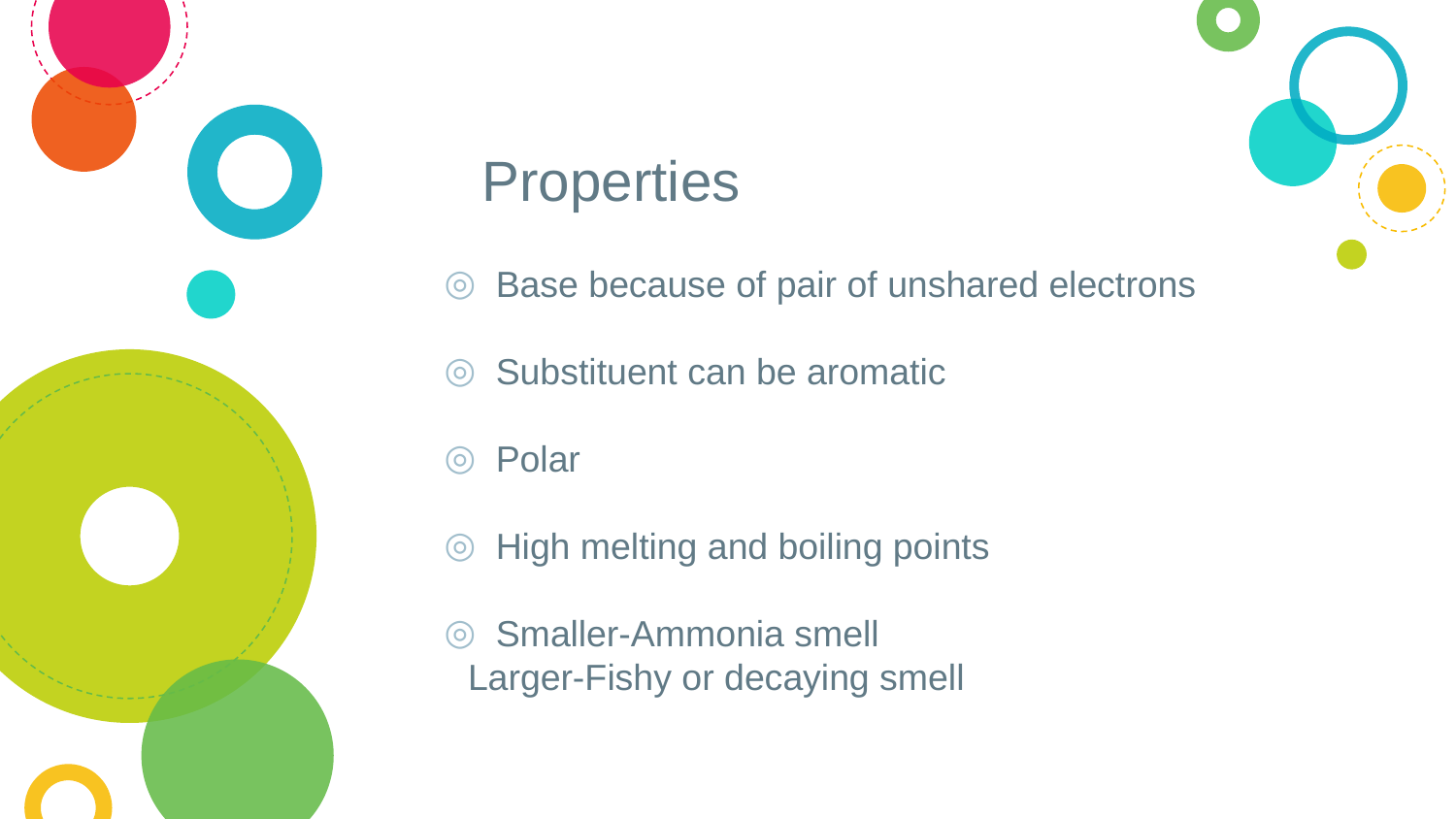

# Properties
Base because of pair of unshared electrons

Substituent can be aromatic

Polar

High melting and boiling points

Smaller-Ammonia smell
    Larger-Fishy or decaying smell